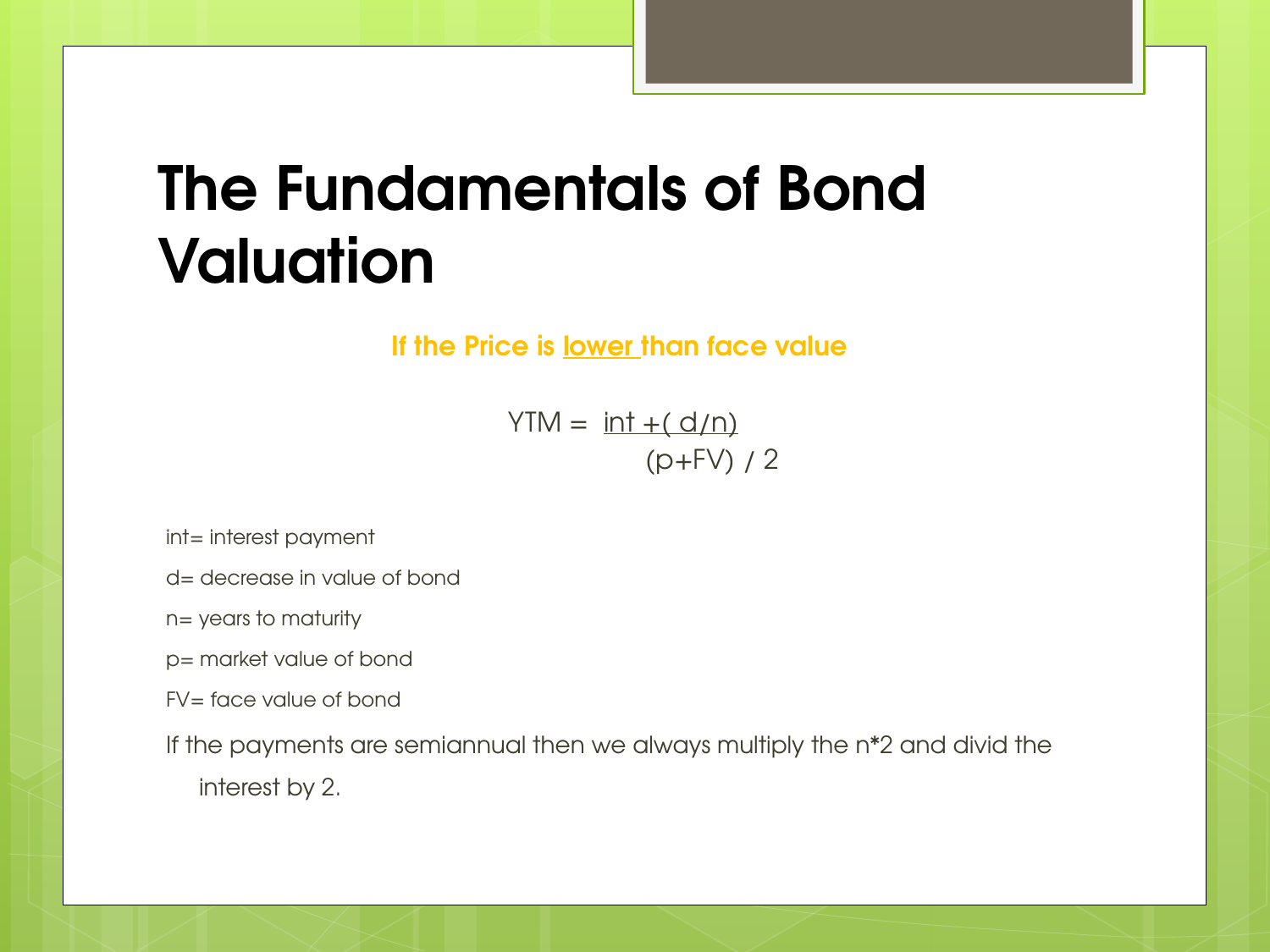

# The Fundamentals of Bond Valuation
If the Price is lower than face value

 YTM =  int +( d/n)
                         (p+FV) / 2

int= interest payment
d= decrease in value of bond
n= years to maturity
p= market value of bond
FV= face value of bond
If the payments are semiannual then we always multiply the n*2 and divid the interest by 2.